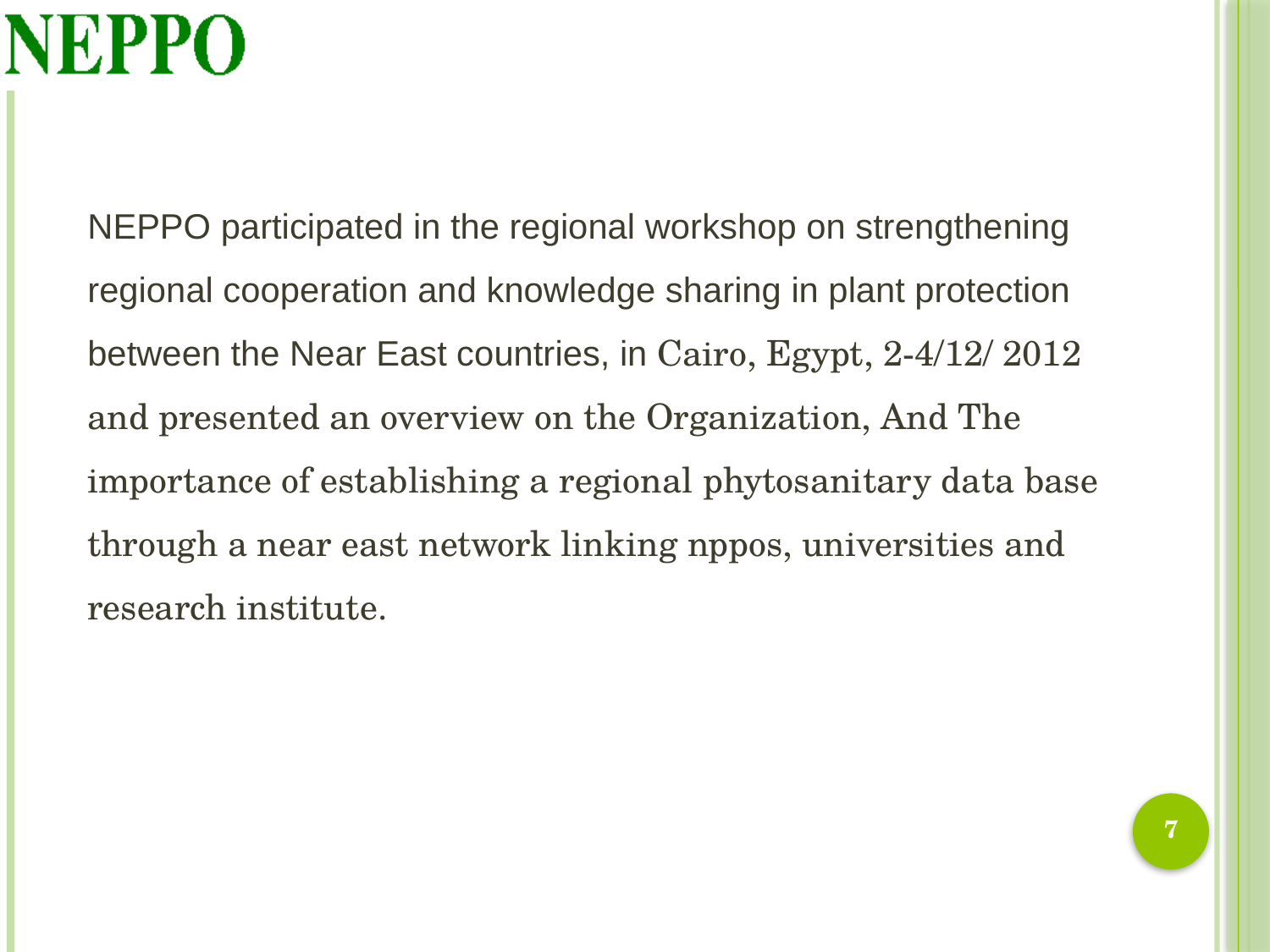

NEPPO participated in the regional workshop on strengthening regional cooperation and knowledge sharing in plant protection between the Near East countries, in Cairo, Egypt, 2-4/12/ 2012 and presented an overview on the Organization, And The importance of establishing a regional phytosanitary data base through a near east network linking nppos, universities and research institute.
7